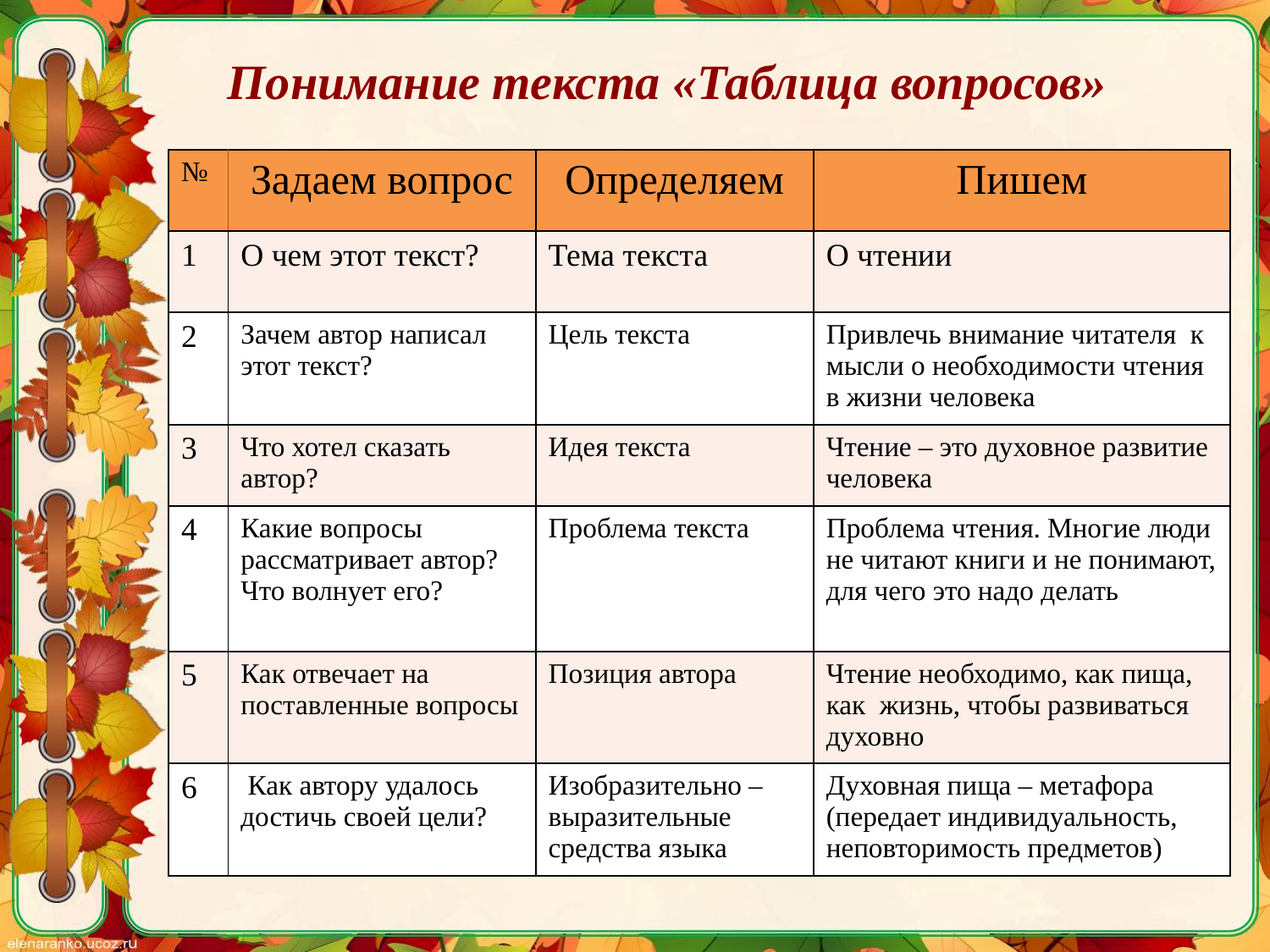

# Понимание текста «Таблица вопросов»
| № | Задаем вопрос | Определяем | Пишем |
| --- | --- | --- | --- |
| 1 | О чем этот текст? | Тема текста | О чтении |
| 2 | Зачем автор написал этот текст? | Цель текста | Привлечь внимание читателя к мысли о необходимости чтения в жизни человека |
| 3 | Что хотел сказать автор? | Идея текста | Чтение – это духовное развитие человека |
| 4 | Какие вопросы рассматривает автор? Что волнует его? | Проблема текста | Проблема чтения. Многие люди не читают книги и не понимают, для чего это надо делать |
| 5 | Как отвечает на поставленные вопросы | Позиция автора | Чтение необходимо, как пища, как жизнь, чтобы развиваться духовно |
| 6 | Как автору удалось достичь своей цели? | Изобразительно – выразительные средства языка | Духовная пища – метафора (передает индивидуальность, неповторимость предметов) |